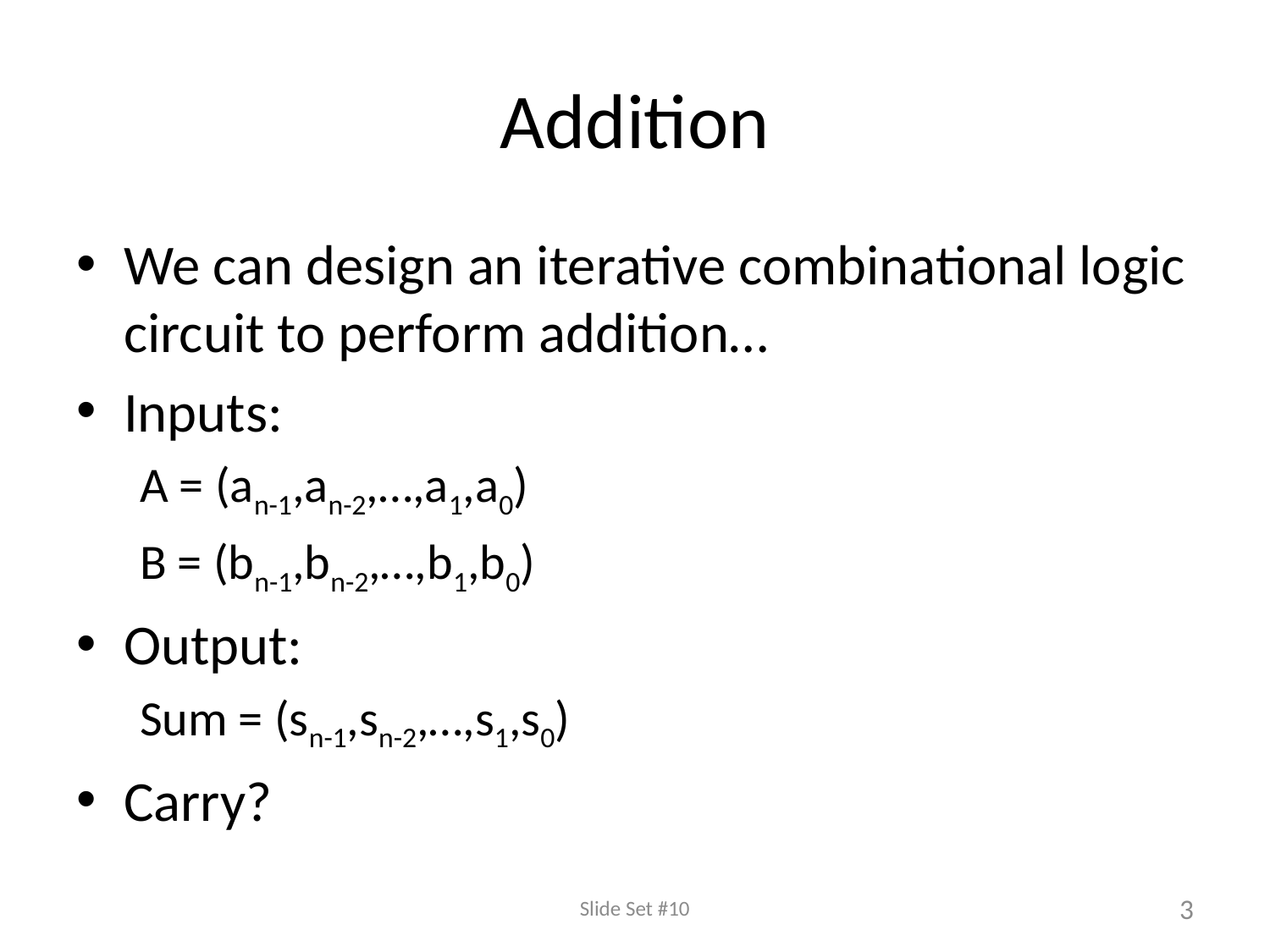

# Addition
We can design an iterative combinational logic circuit to perform addition…
Inputs:
A = (an-1,an-2,…,a1,a0)
B = (bn-1,bn-2,…,b1,b0)
Output:
Sum = (sn-1,sn-2,…,s1,s0)
Carry?

Slide Set #10
3